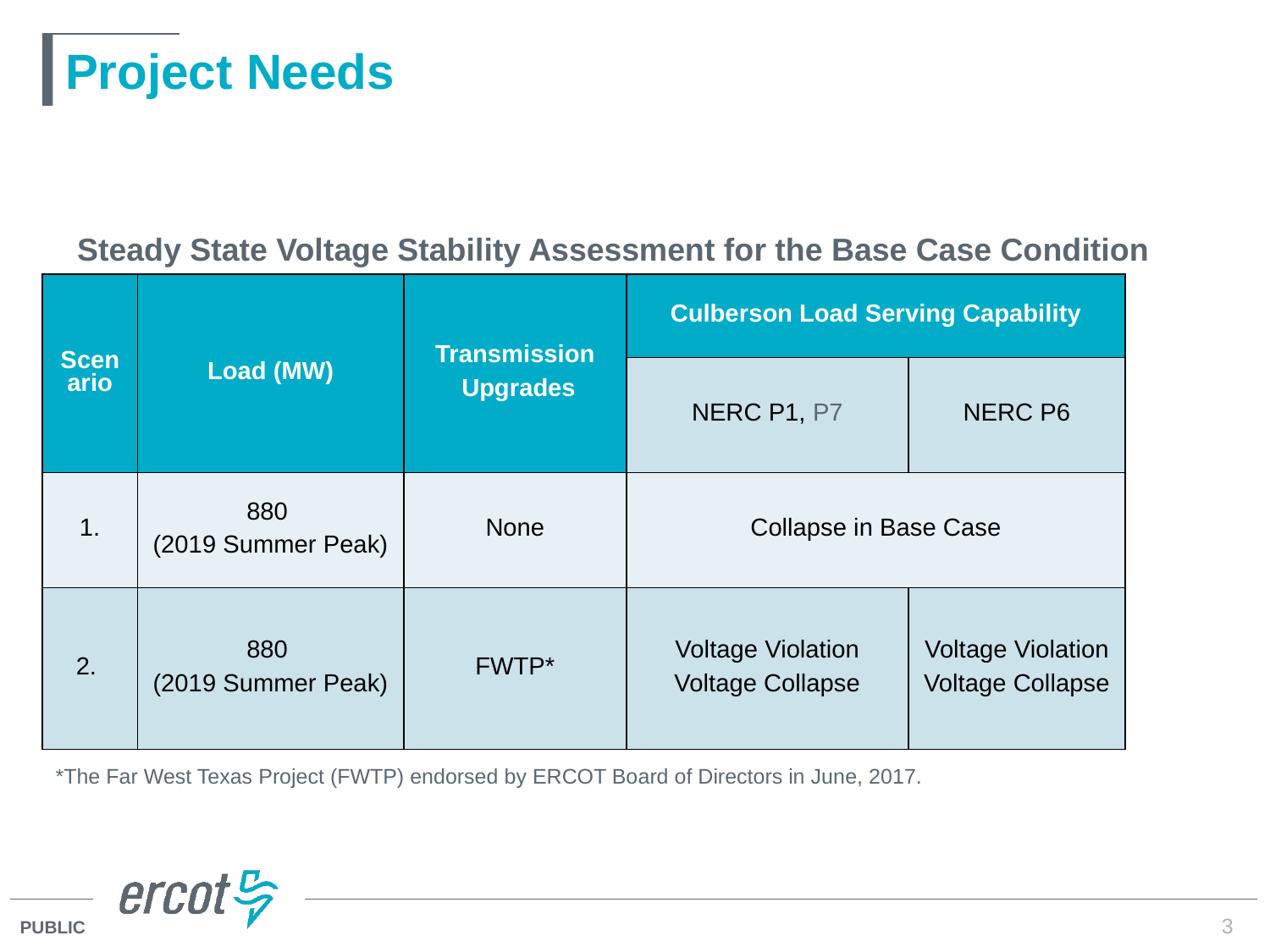

# Project Needs
Steady State Voltage Stability Assessment for the Base Case Condition
| Scenario | Load (MW) | Transmission Upgrades | Culberson Load Serving Capability |  |
| --- | --- | --- | --- | --- |
|  |  |  | NERC P1, P7 | NERC P6 |
| 1. | 880 (2019 Summer Peak) | None | Collapse in Base Case |  |
| 2. | 880 (2019 Summer Peak) | FWTP\* | Voltage Violation Voltage Collapse | Voltage Violation Voltage Collapse |
*The Far West Texas Project (FWTP) endorsed by ERCOT Board of Directors in June, 2017.
3